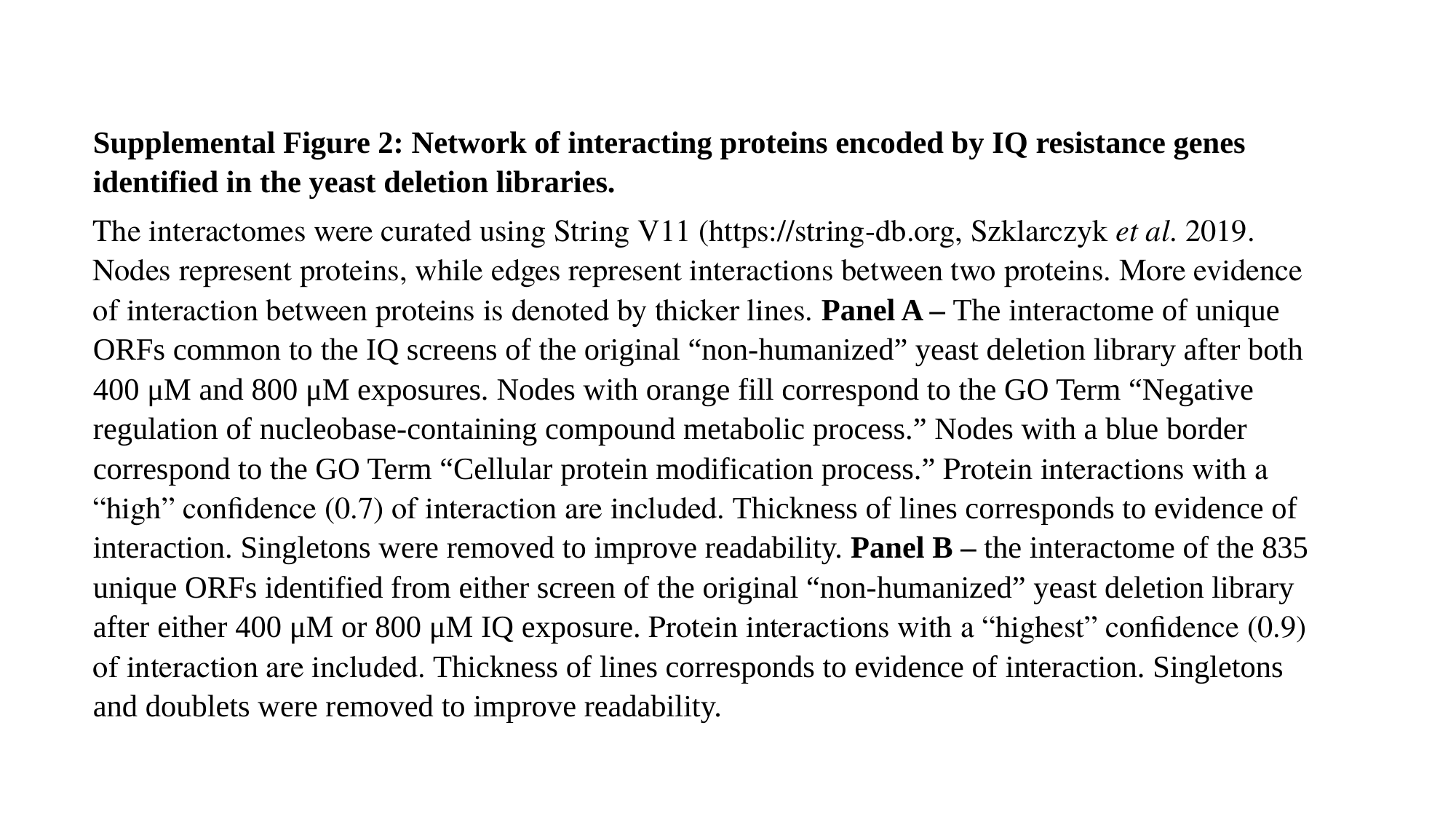

Supplemental Figure 2: Network of interacting proteins encoded by IQ resistance genes identified in the yeast deletion libraries.
The interactomes were curated using String V11 (https://string-db.org, Szklarczyk et al. 2019. Nodes represent proteins, while edges represent interactions between two proteins. More evidence of interaction between proteins is denoted by thicker lines. Panel A – The interactome of unique ORFs common to the IQ screens of the original “non-humanized” yeast deletion library after both 400 μM and 800 μM exposures. Nodes with orange fill correspond to the GO Term “Negative regulation of nucleobase-containing compound metabolic process.” Nodes with a blue border correspond to the GO Term “Cellular protein modification process.” Protein interactions with a “high” confidence (0.7) of interaction are included. Thickness of lines corresponds to evidence of interaction. Singletons were removed to improve readability. Panel B – the interactome of the 835 unique ORFs identified from either screen of the original “non-humanized” yeast deletion library after either 400 μM or 800 μM IQ exposure. Protein interactions with a “highest” confidence (0.9) of interaction are included. Thickness of lines corresponds to evidence of interaction. Singletons and doublets were removed to improve readability. ​